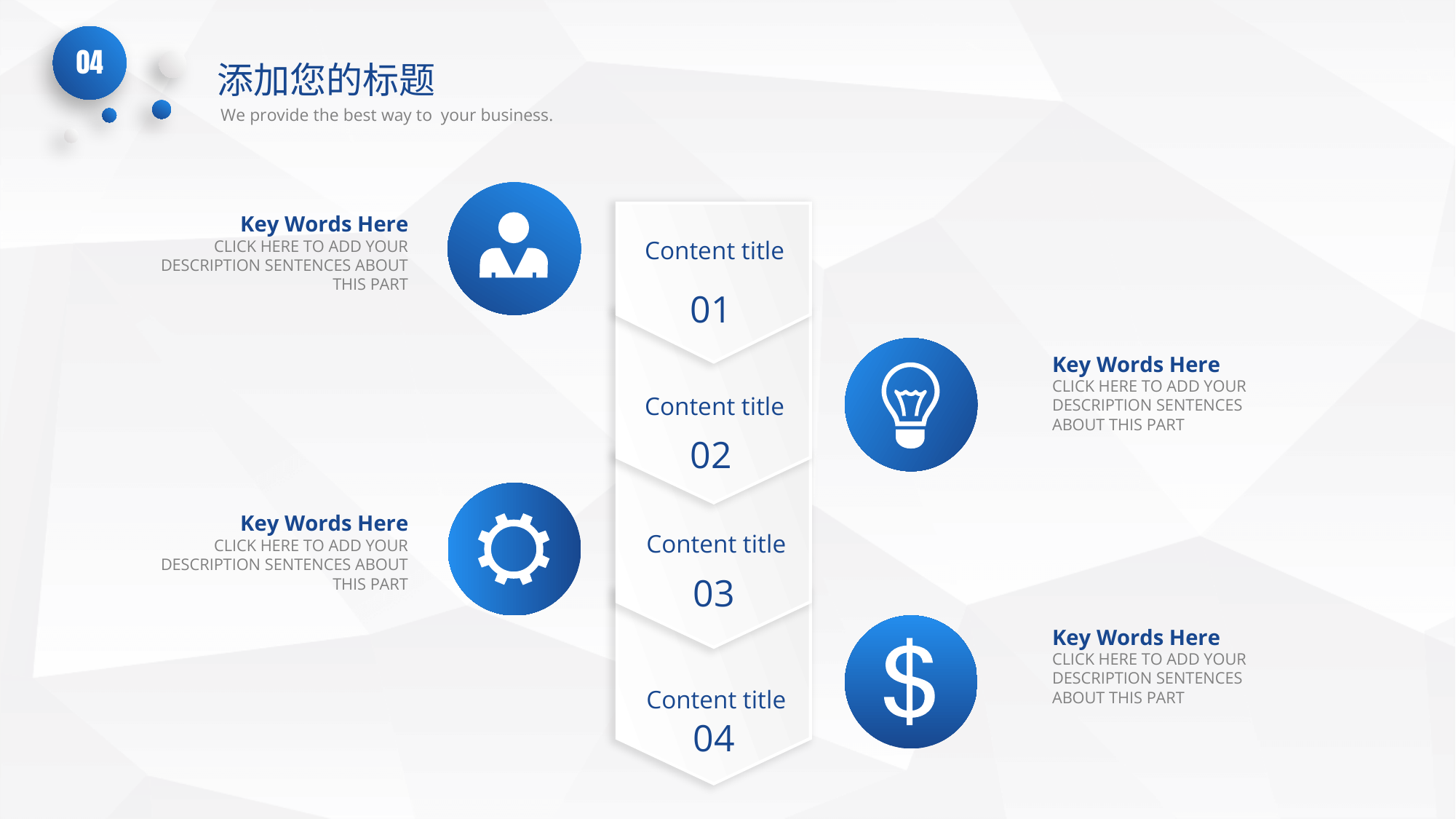

Key Words Here
CLICK HERE TO ADD YOUR DESCRIPTION SENTENCES ABOUT THIS PART

Content title
01

Key Words Here
CLICK HERE TO ADD YOUR DESCRIPTION SENTENCES ABOUT THIS PART

Content title
02

Key Words Here
CLICK HERE TO ADD YOUR DESCRIPTION SENTENCES ABOUT THIS PART

Content title
03

Key Words Here
CLICK HERE TO ADD YOUR DESCRIPTION SENTENCES ABOUT THIS PART

Content title
04